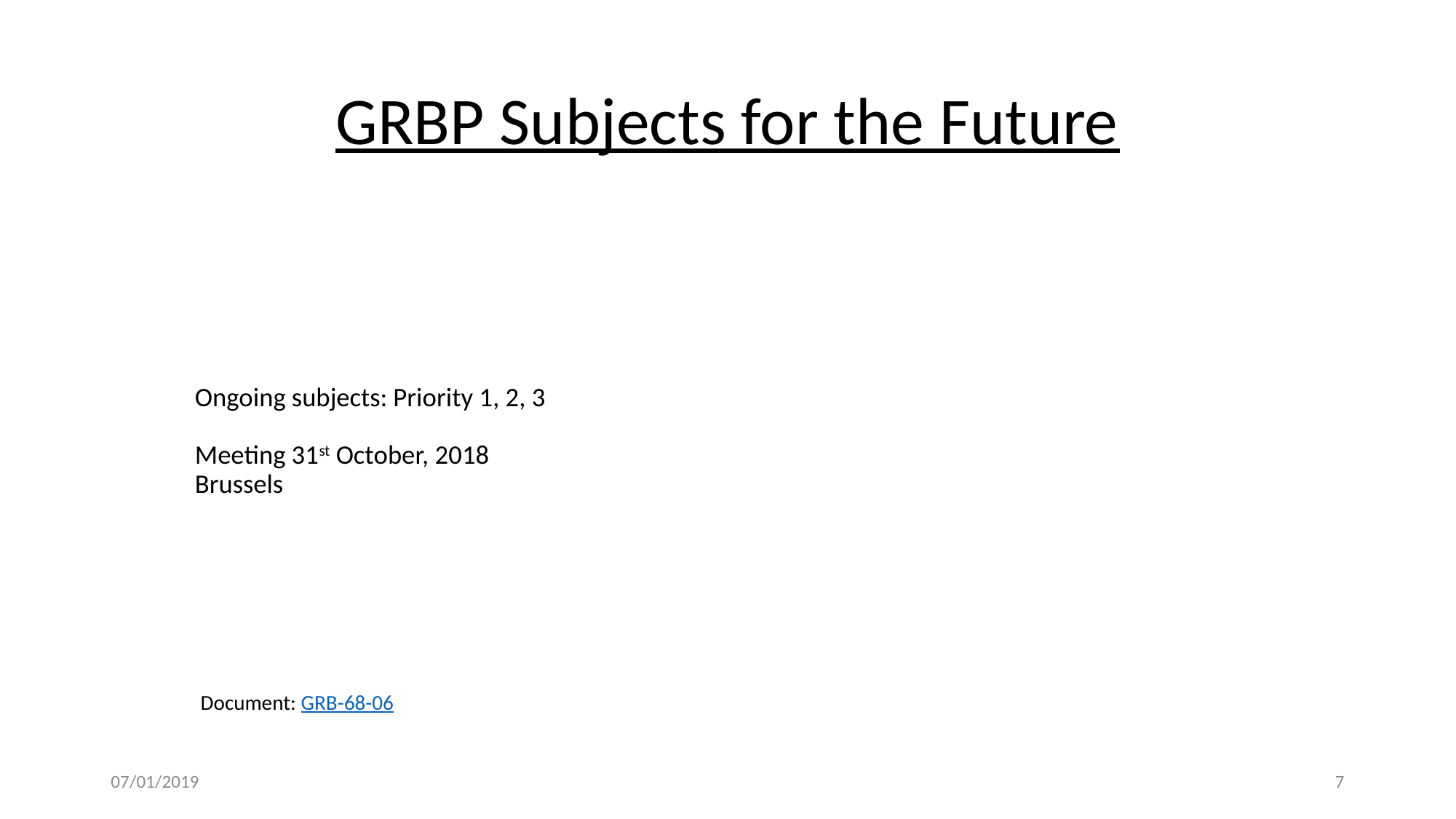

GRBP Subjects for the Future
# Ongoing subjects: Priority 1, 2, 3 Meeting 31st October, 2018 Brussels
Document: GRB-68-06
07/01/2019

7